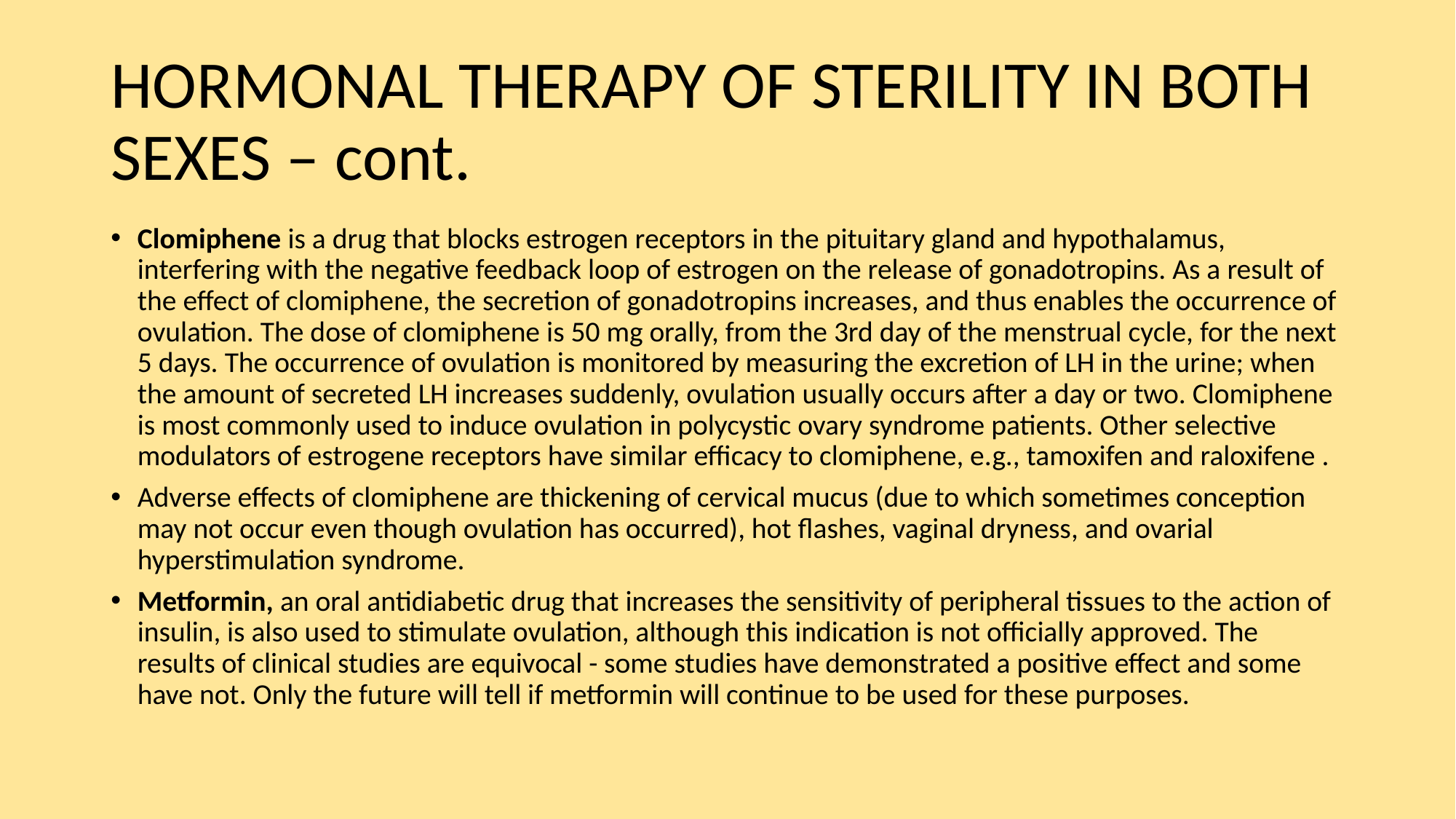

# HORMONAL THERAPY OF STERILITY IN BOTH SEXES – cont.
Clomiphene is a drug that blocks estrogen receptors in the pituitary gland and hypothalamus, interfering with the negative feedback loop of estrogen on the release of gonadotropins. As a result of the effect of clomiphene, the secretion of gonadotropins increases, and thus enables the occurrence of ovulation. The dose of clomiphene is 50 mg orally, from the 3rd day of the menstrual cycle, for the next 5 days. The occurrence of ovulation is monitored by measuring the excretion of LH in the urine; when the amount of secreted LH increases suddenly, ovulation usually occurs after a day or two. Clomiphene is most commonly used to induce ovulation in polycystic ovary syndrome patients. Other selective modulators of estrogene receptors have similar efficacy to clomiphene, e.g., tamoxifen and raloxifene .
Adverse effects of clomiphene are thickening of cervical mucus (due to which sometimes conception may not occur even though ovulation has occurred), hot flashes, vaginal dryness, and ovarial hyperstimulation syndrome.
Metformin, an oral antidiabetic drug that increases the sensitivity of peripheral tissues to the action of insulin, is also used to stimulate ovulation, although this indication is not officially approved. The results of clinical studies are equivocal - some studies have demonstrated a positive effect and some have not. Only the future will tell if metformin will continue to be used for these purposes.